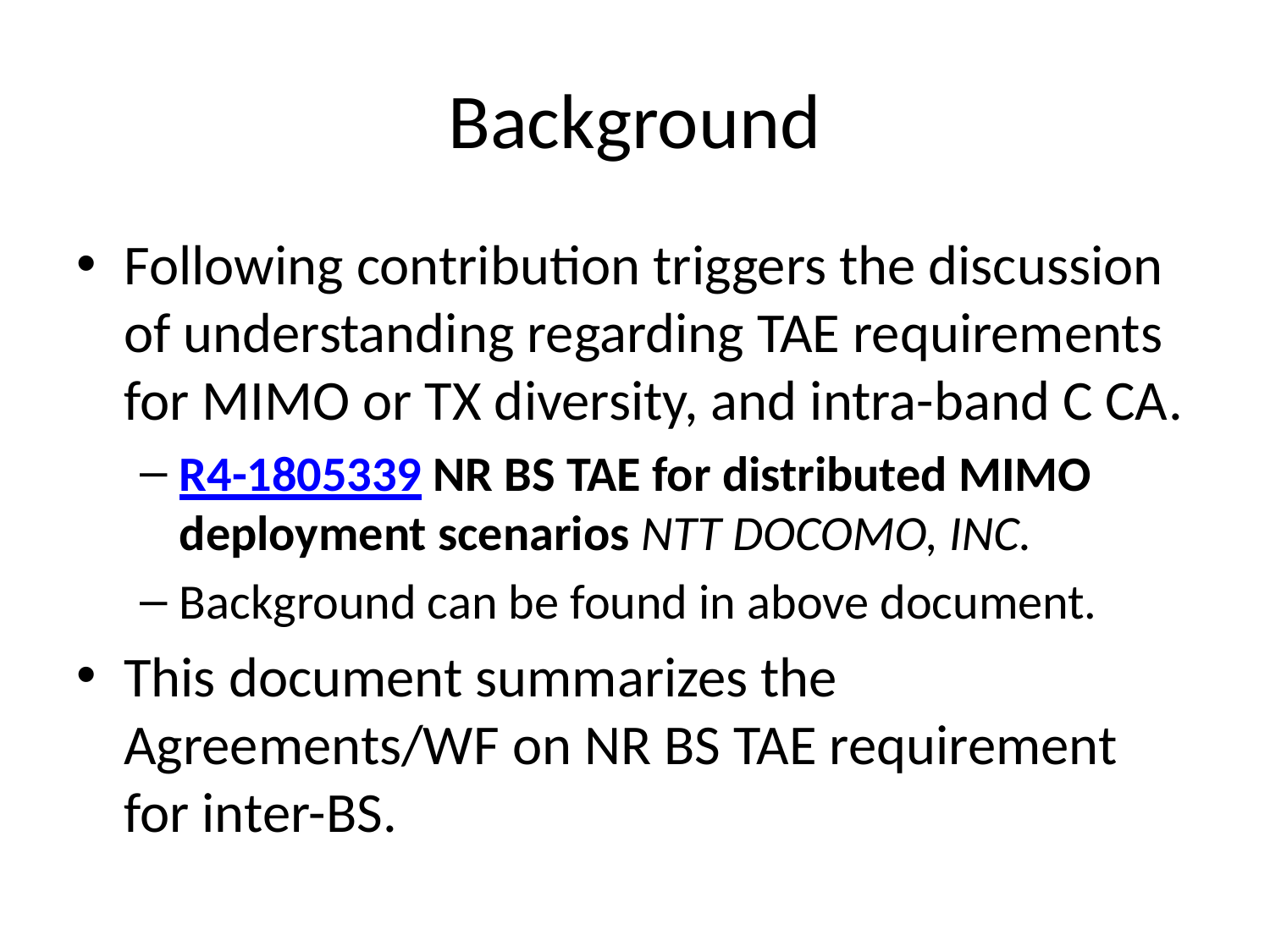

# Background
Following contribution triggers the discussion of understanding regarding TAE requirements for MIMO or TX diversity, and intra-band C CA.
R4-1805339 NR BS TAE for distributed MIMO deployment scenarios NTT DOCOMO, INC.
Background can be found in above document.
This document summarizes the Agreements/WF on NR BS TAE requirement for inter-BS.